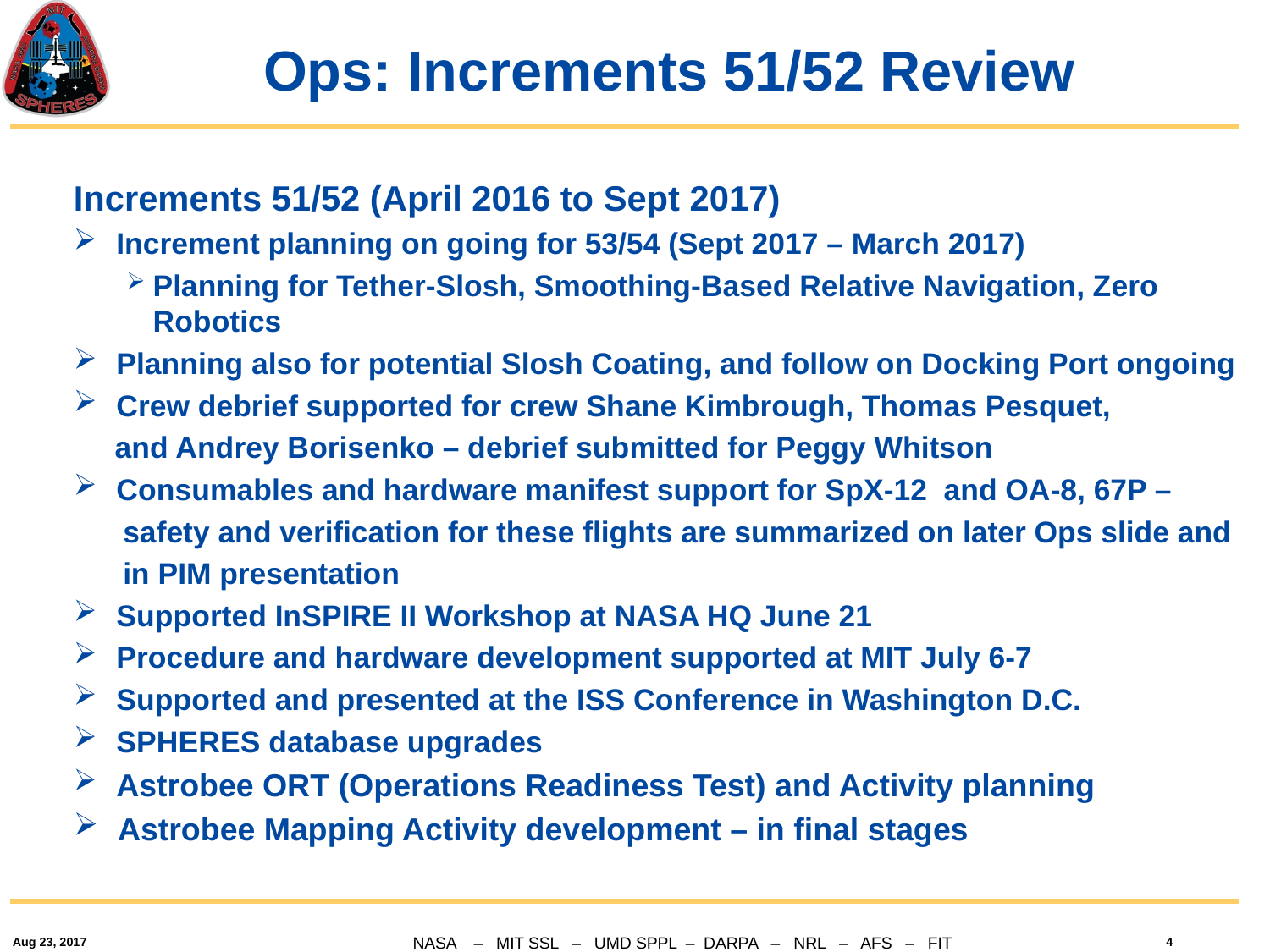

# Ops: Increments 51/52 Review

Increments 51/52 (April 2016 to Sept 2017)
  Increment planning on going for 53/54 (Sept 2017 – March 2017)
Planning for Tether-Slosh, Smoothing-Based Relative Navigation, Zero Robotics
  Planning also for potential Slosh Coating, and follow on Docking Port ongoing
  Crew debrief supported for crew Shane Kimbrough, Thomas Pesquet,
     and Andrey Borisenko – debrief submitted for Peggy Whitson
  Consumables and hardware manifest support for SpX-12  and OA-8, 67P –
      safety and verification for these flights are summarized on later Ops slide and
      in PIM presentation
  Supported InSPIRE II Workshop at NASA HQ June 21
  Procedure and hardware development supported at MIT July 6-7
  Supported and presented at the ISS Conference in Washington D.C.
  SPHERES database upgrades
  Astrobee ORT (Operations Readiness Test) and Activity planning
  Astrobee Mapping Activity development – in final stages